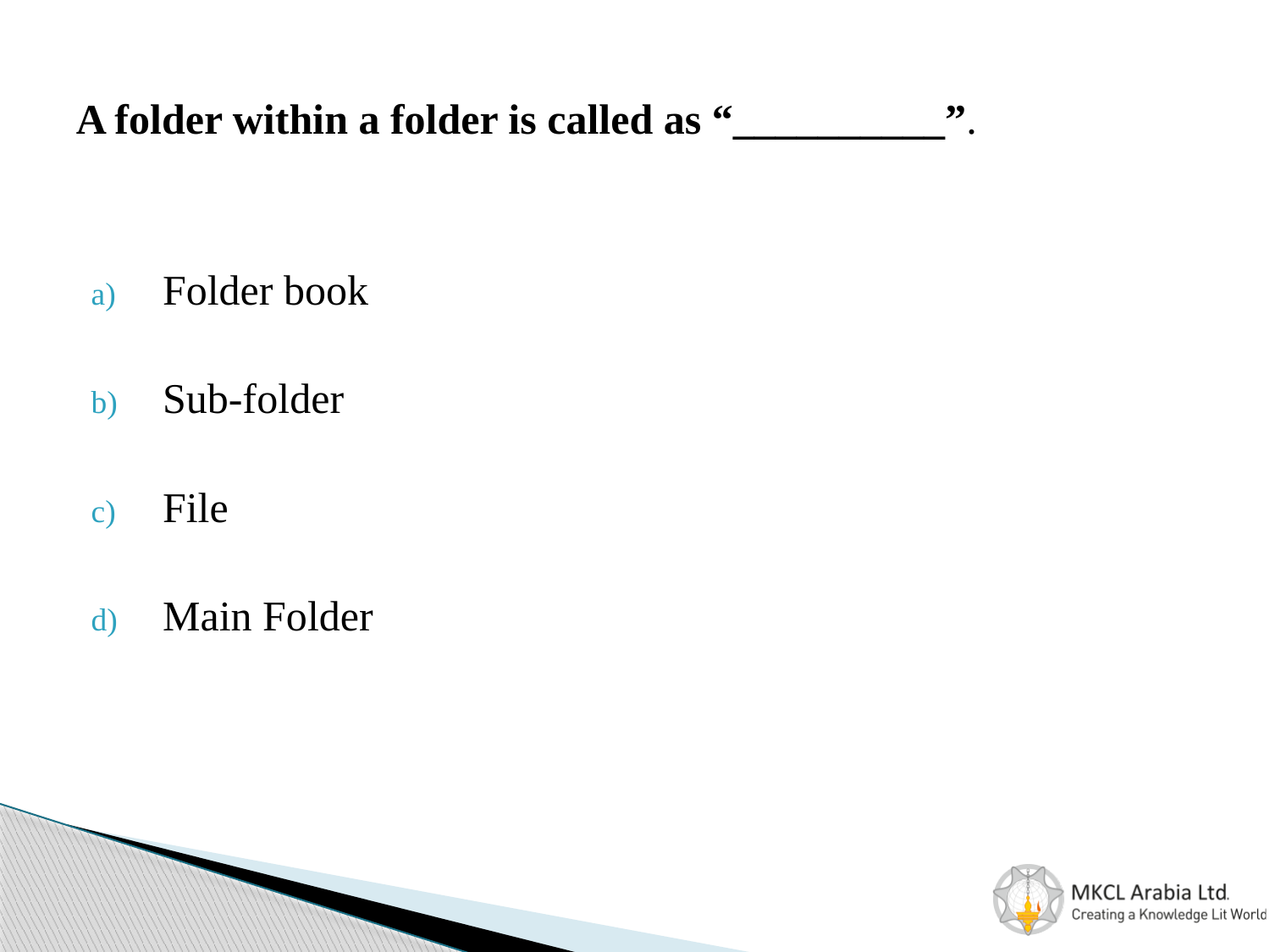

# A folder within a folder is called as “__________”.
Folder book
Sub-folder
File
Main Folder